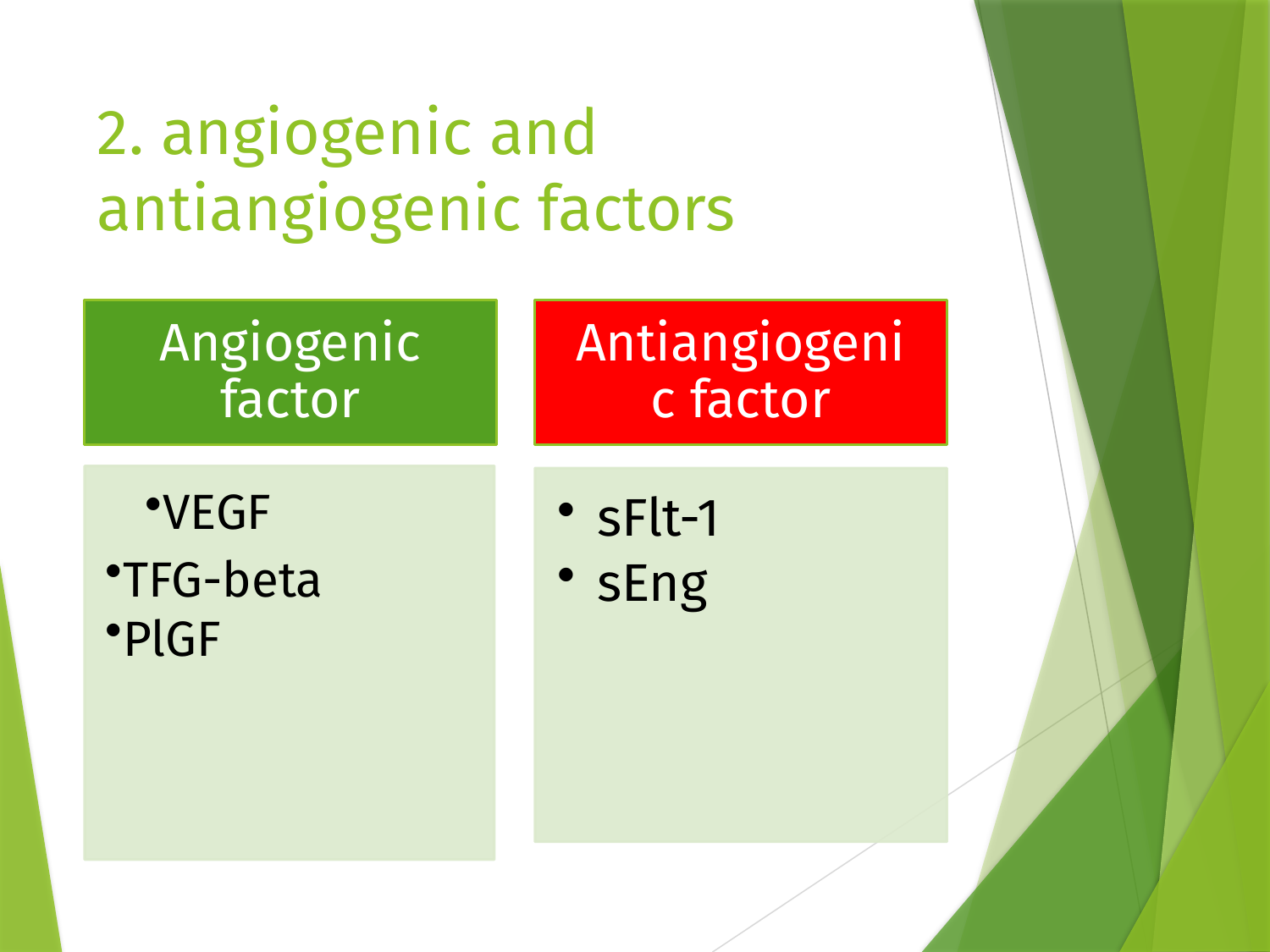

# 2. angiogenic and antiangiogenic factors
Angiogenic factor
VEGF
TFG-beta
PlGF

Antiangiogenic factor
sFlt-1
sEng